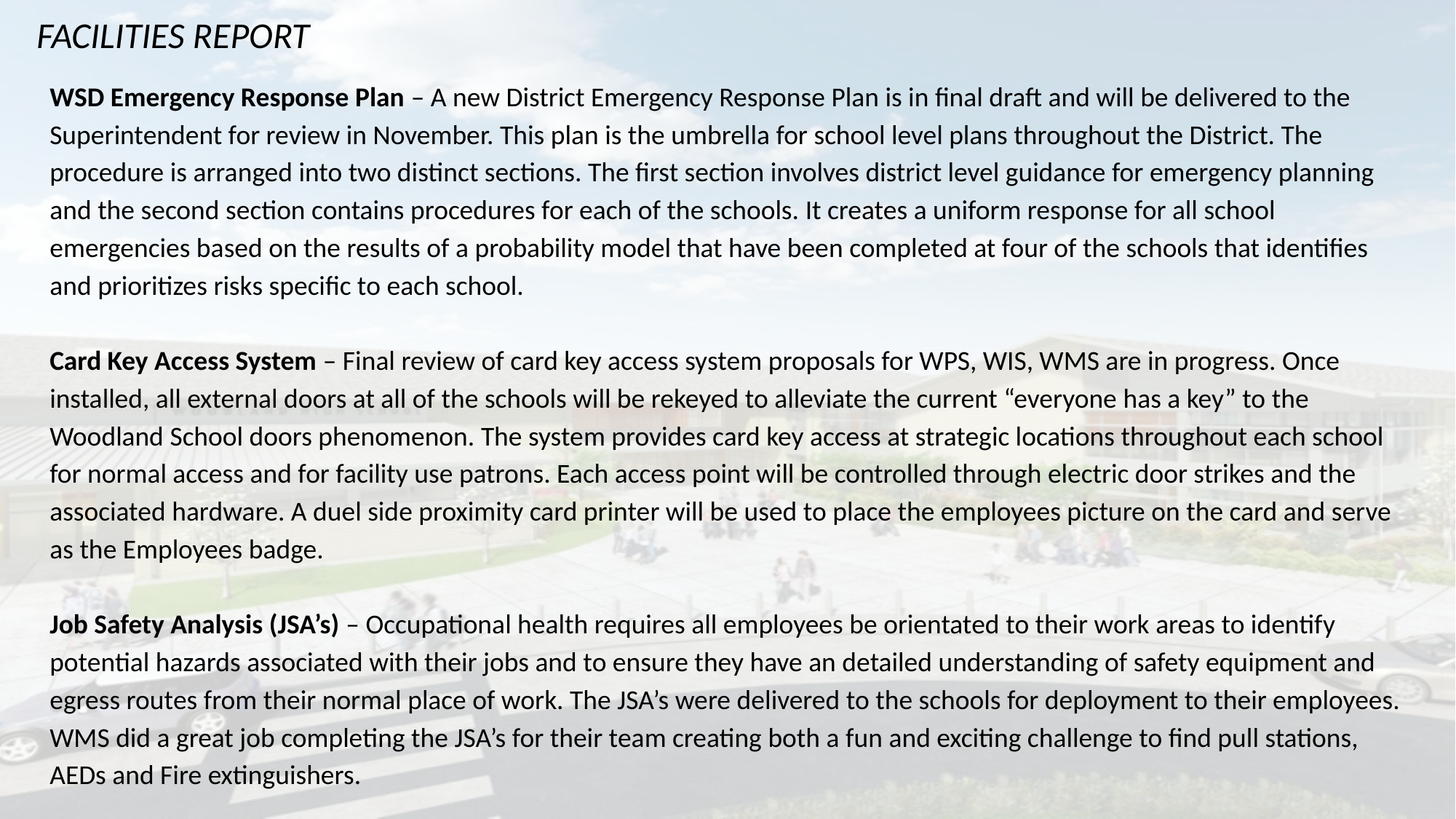

FACILITIES REPORT

WSD Emergency Response Plan – A new District Emergency Response Plan is in final draft and will be delivered to the Superintendent for review in November. This plan is the umbrella for school level plans throughout the District. The procedure is arranged into two distinct sections. The first section involves district level guidance for emergency planning and the second section contains procedures for each of the schools. It creates a uniform response for all school emergencies based on the results of a probability model that have been completed at four of the schools that identifies and prioritizes risks specific to each school.

Card Key Access System – Final review of card key access system proposals for WPS, WIS, WMS are in progress. Once installed, all external doors at all of the schools will be rekeyed to alleviate the current “everyone has a key” to the Woodland School doors phenomenon. The system provides card key access at strategic locations throughout each school for normal access and for facility use patrons. Each access point will be controlled through electric door strikes and the associated hardware. A duel side proximity card printer will be used to place the employees picture on the card and serve as the Employees badge.

Job Safety Analysis (JSA’s) – Occupational health requires all employees be orientated to their work areas to identify potential hazards associated with their jobs and to ensure they have an detailed understanding of safety equipment and egress routes from their normal place of work. The JSA’s were delivered to the schools for deployment to their employees. WMS did a great job completing the JSA’s for their team creating both a fun and exciting challenge to find pull stations, AEDs and Fire extinguishers.